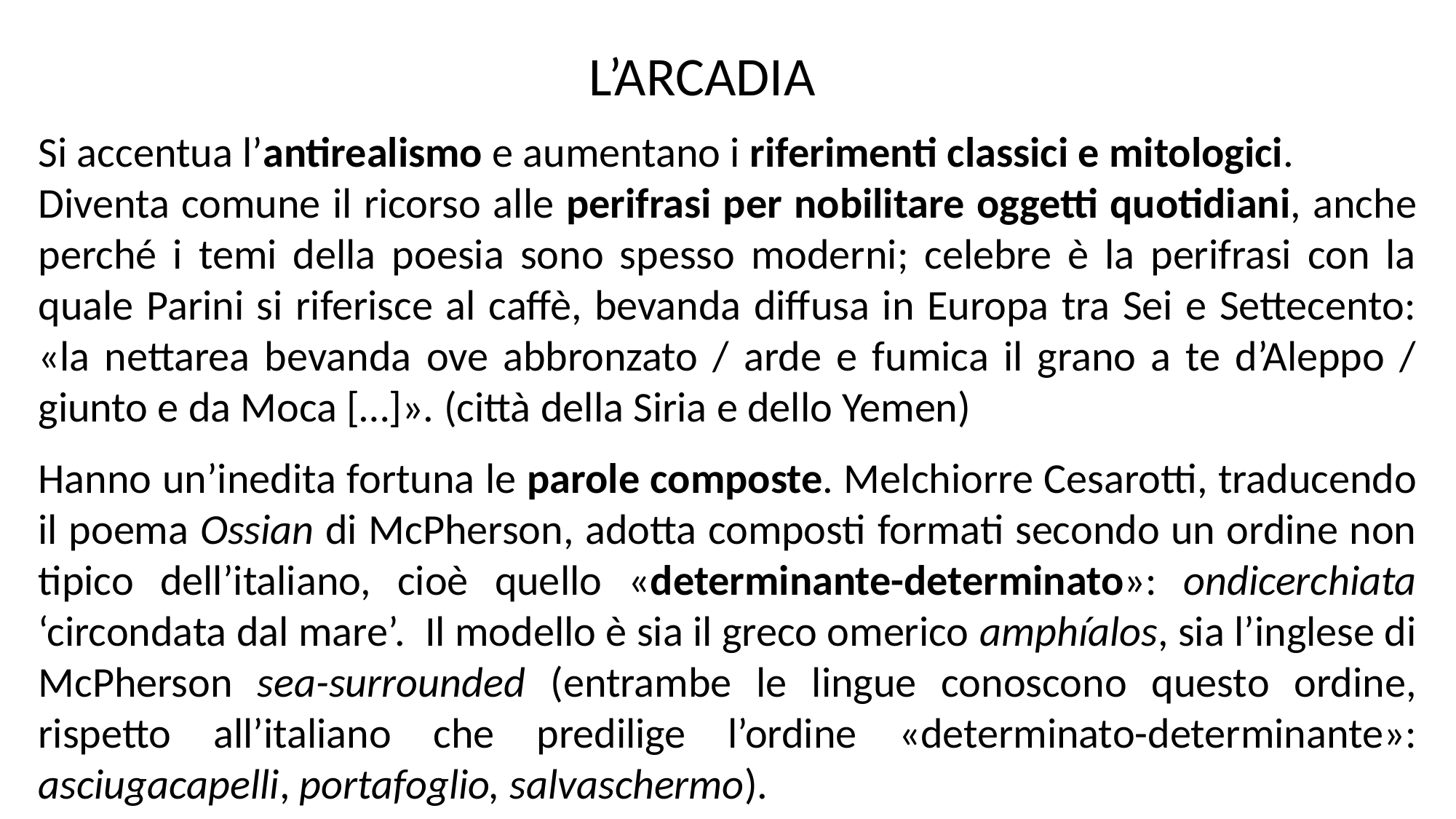

L’ARCADIA
Si accentua l’antirealismo e aumentano i riferimenti classici e mitologici.
Diventa comune il ricorso alle perifrasi per nobilitare oggetti quotidiani, anche perché i temi della poesia sono spesso moderni; celebre è la perifrasi con la quale Parini si riferisce al caffè, bevanda diffusa in Europa tra Sei e Settecento: «la nettarea bevanda ove abbronzato / arde e fumica il grano a te d’Aleppo / giunto e da Moca […]». (città della Siria e dello Yemen)
Hanno un’inedita fortuna le parole composte. Melchiorre Cesarotti, traducendo il poema Ossian di McPherson, adotta composti formati secondo un ordine non tipico dell’italiano, cioè quello «determinante-determinato»: ondicerchiata ‘circondata dal mare’.  Il modello è sia il greco omerico amphíalos, sia l’inglese di McPherson sea-surrounded (entrambe le lingue conoscono questo ordine, rispetto all’italiano che predilige l’ordine «determinato-determinante»: asciugacapelli, portafoglio, salvaschermo).